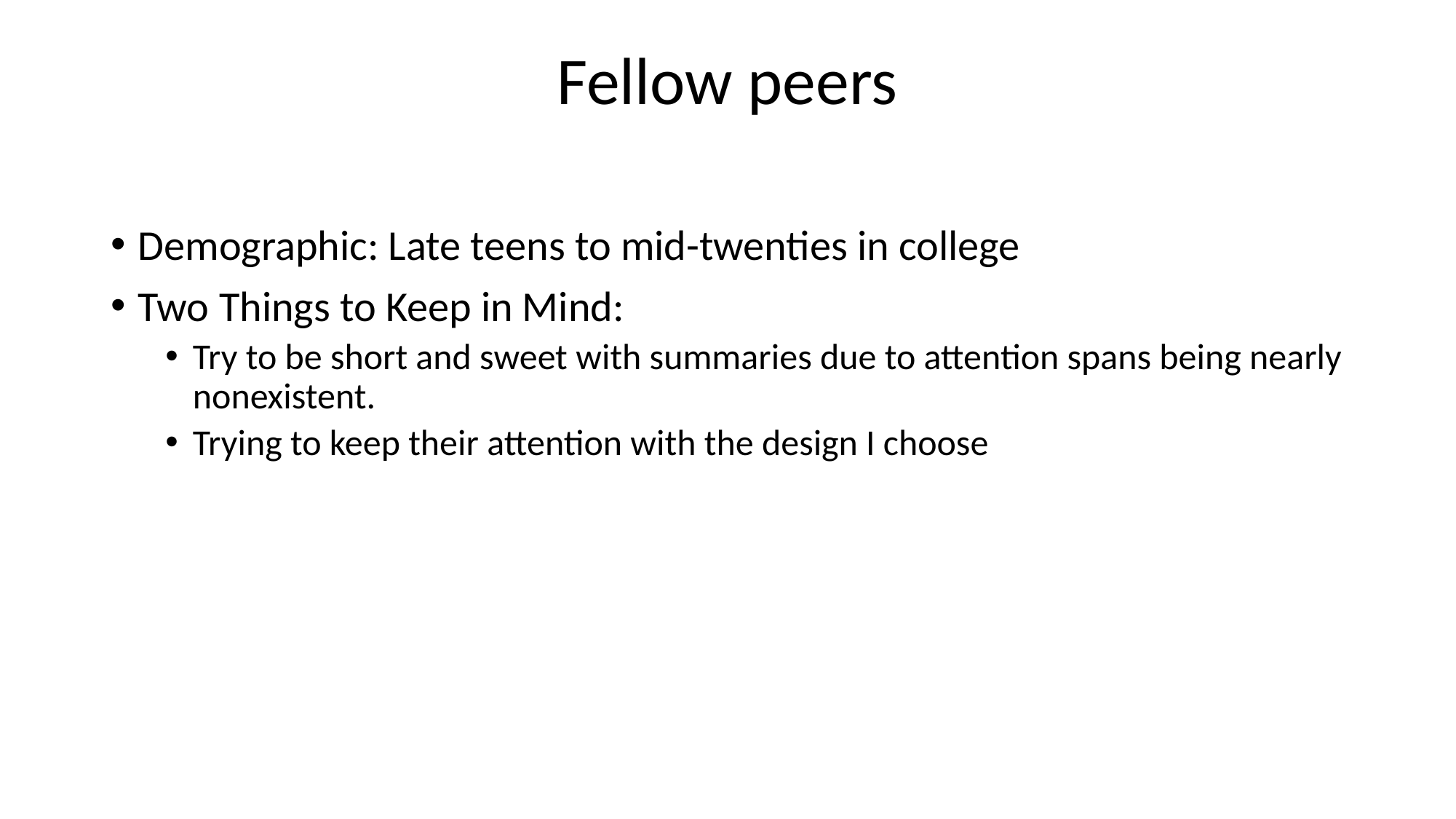

# Fellow peers
Demographic: Late teens to mid-twenties in college
Two Things to Keep in Mind:
Try to be short and sweet with summaries due to attention spans being nearly nonexistent.
Trying to keep their attention with the design I choose